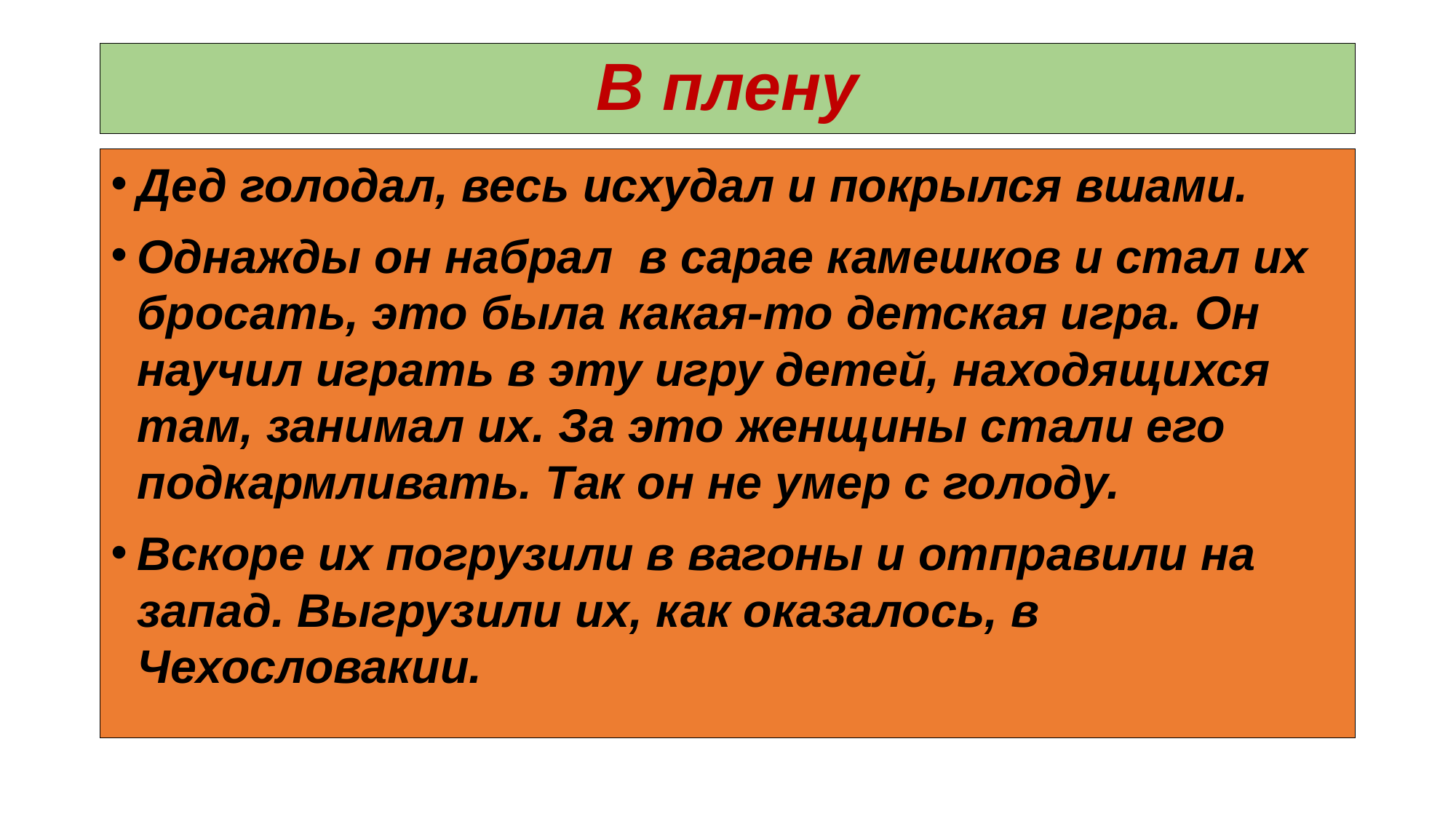

# В плену
Дед голодал, весь исхудал и покрылся вшами.
Однажды он набрал  в сарае камешков и стал их бросать, это была какая-то детская игра. Он научил играть в эту игру детей, находящихся там, занимал их. За это женщины стали его подкармливать. Так он не умер с голоду.
Вскоре их погрузили в вагоны и отправили на запад. Выгрузили их, как оказалось, в Чехословакии.